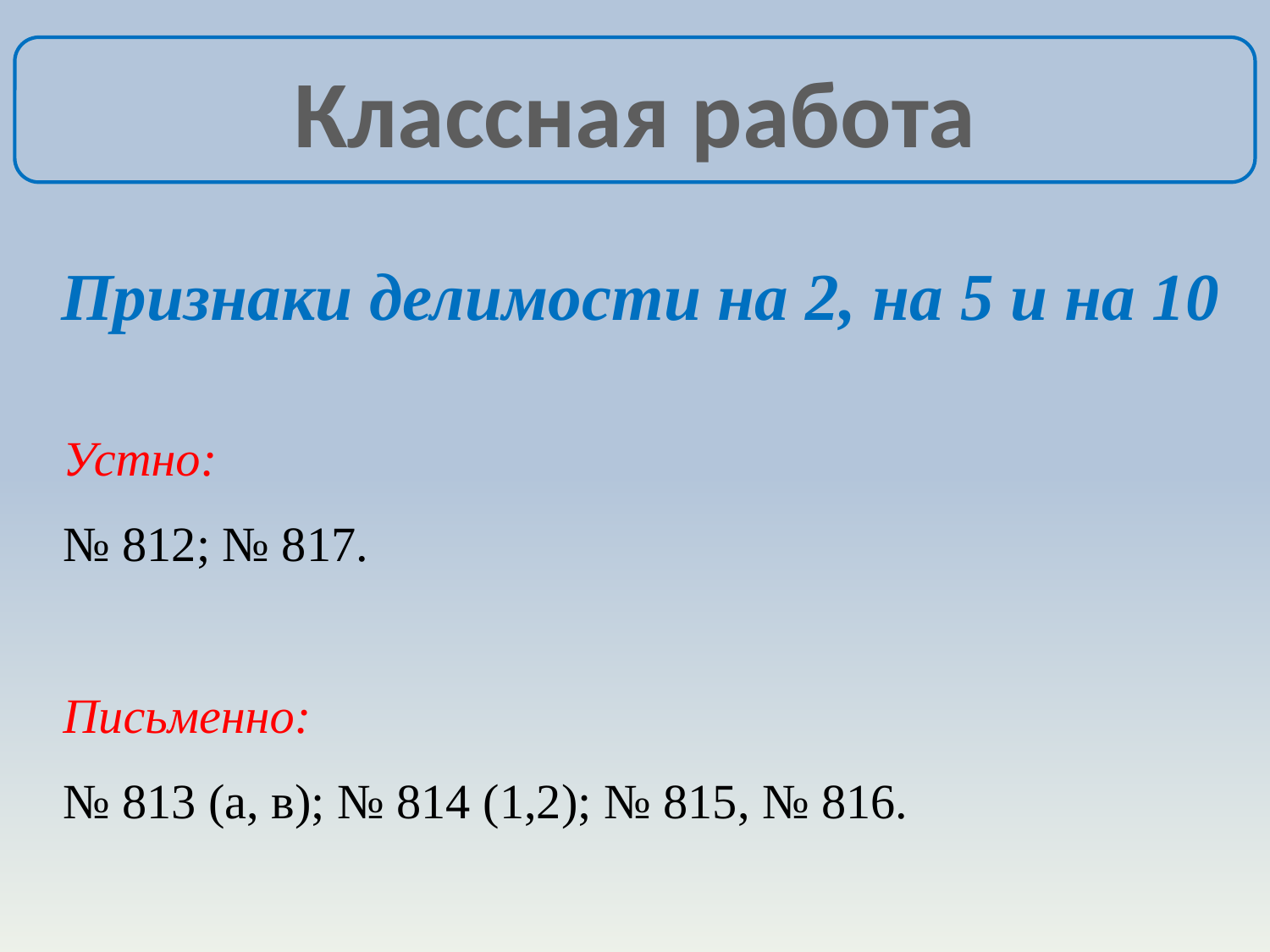

Классная работа
Признаки делимости на 2, на 5 и на 10
Устно:
№ 812; № 817.

Письменно:
№ 813 (а, в); № 814 (1,2); № 815, № 816.